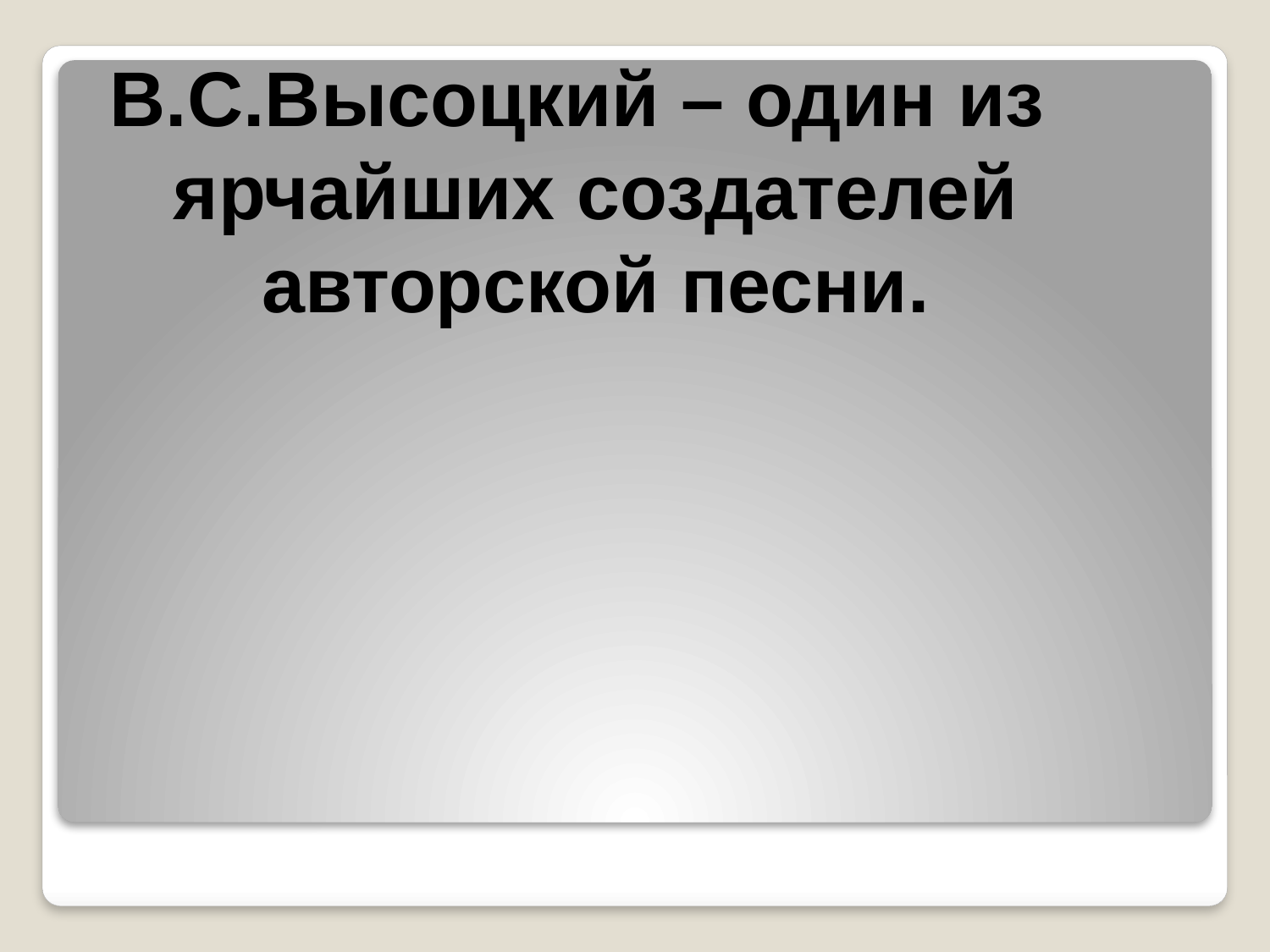

В.С.Высоцкий – один из ярчайших создателей авторской песни.